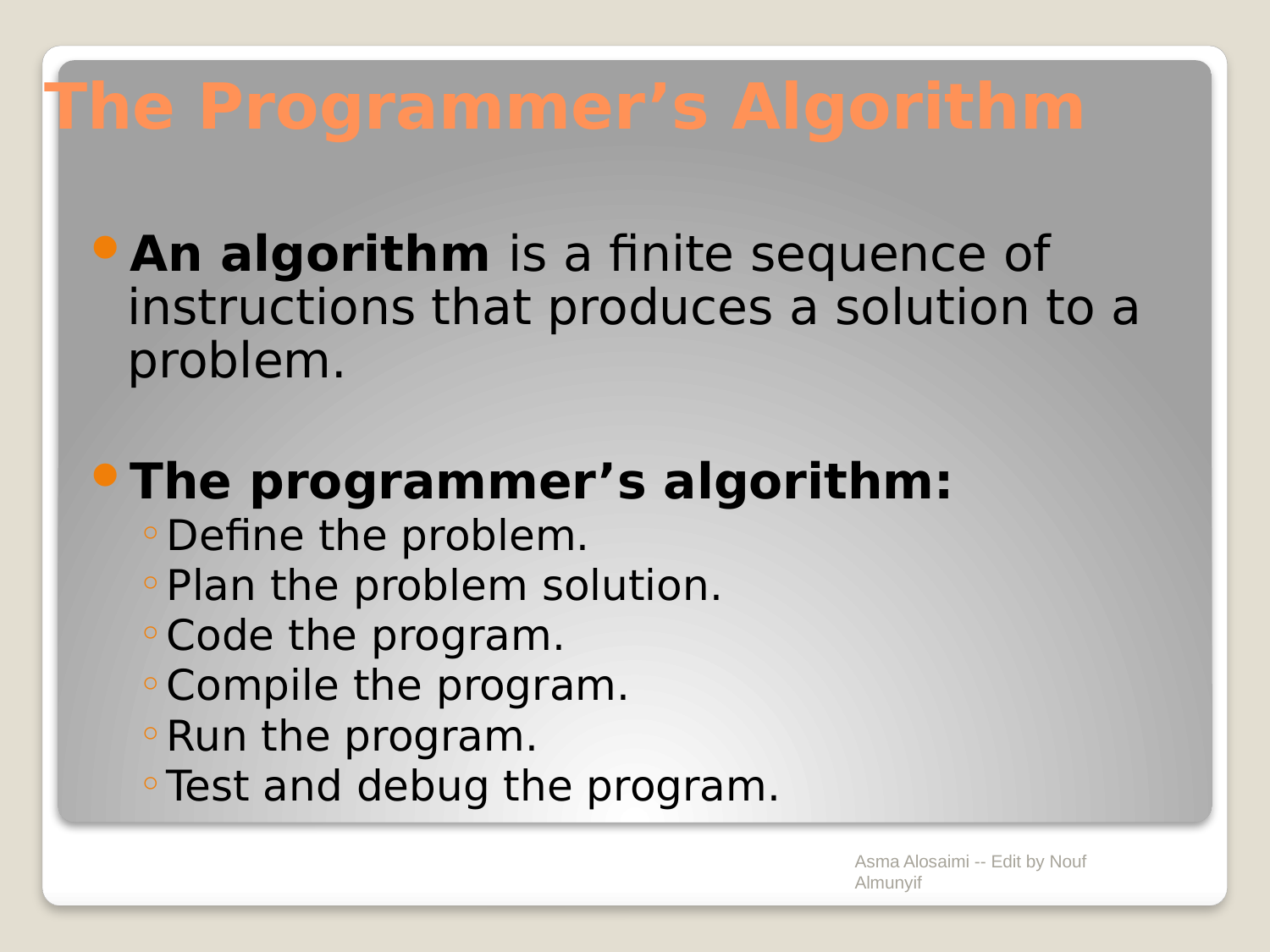

# The Programmer’s Algorithm
An algorithm is a finite sequence of instructions that produces a solution to a problem.

The programmer’s algorithm:
Define the problem.
Plan the problem solution.
Code the program.
Compile the program.
Run the program.
Test and debug the program.

Asma Alosaimi -- Edit by Nouf Almunyif